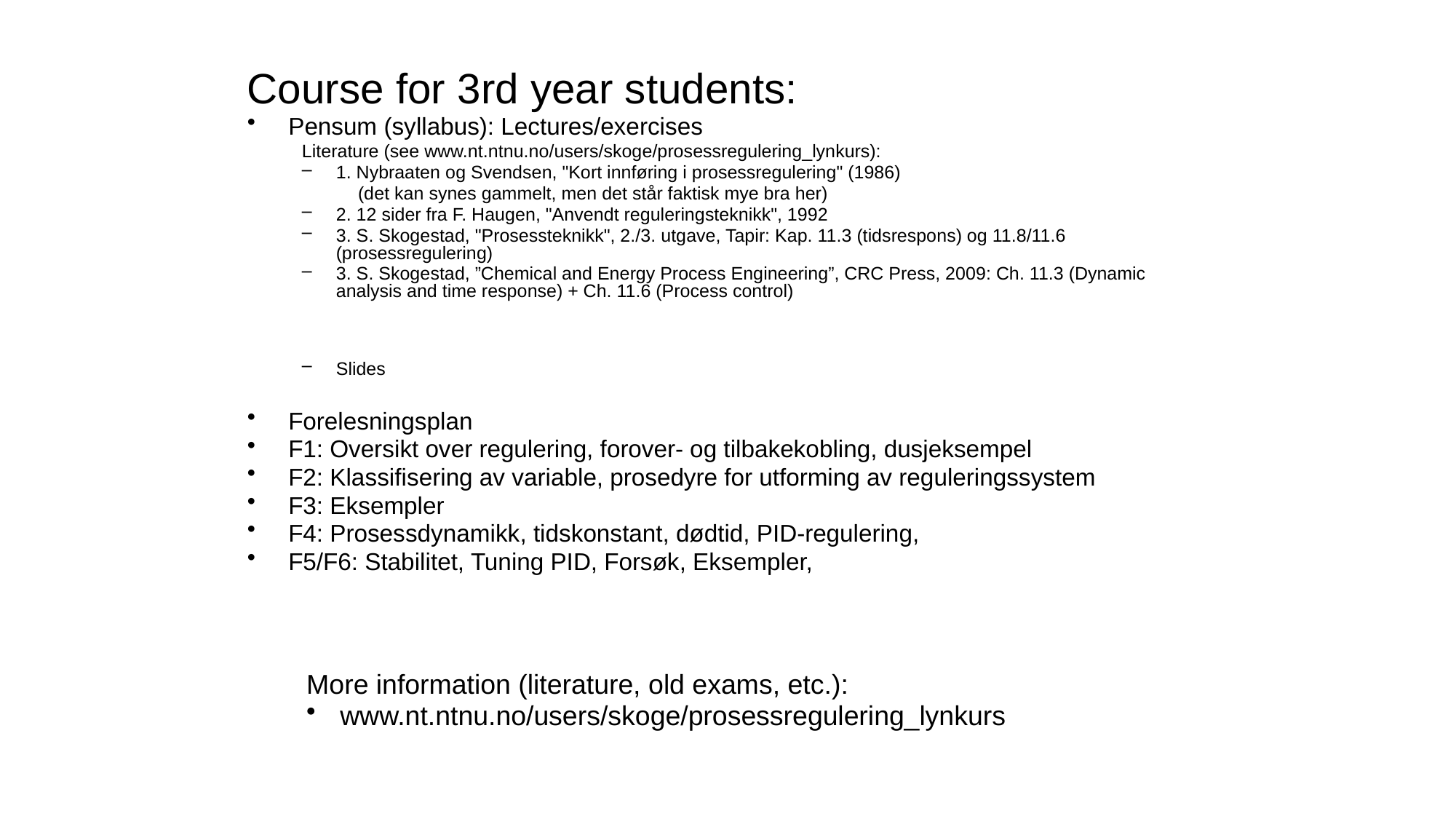

Course for 3rd year students:
Pensum (syllabus): Lectures/exercises
Literature (see www.nt.ntnu.no/users/skoge/prosessregulering_lynkurs):
1. Nybraaten og Svendsen, "Kort innføring i prosessregulering" (1986)
           (det kan synes gammelt, men det står faktisk mye bra her)
2. 12 sider fra F. Haugen, "Anvendt reguleringsteknikk", 1992
3. S. Skogestad, "Prosessteknikk", 2./3. utgave, Tapir: Kap. 11.3 (tidsrespons) og 11.8/11.6 (prosessregulering)
3. S. Skogestad, ”Chemical and Energy Process Engineering”, CRC Press, 2009: Ch. 11.3 (Dynamic analysis and time response) + Ch. 11.6 (Process control)

Slides

Forelesningsplan
F1: Oversikt over regulering, forover- og tilbakekobling, dusjeksempel
F2: Klassifisering av variable, prosedyre for utforming av reguleringssystem
F3: Eksempler
F4: Prosessdynamikk, tidskonstant, dødtid, PID-regulering,
F5/F6: Stabilitet, Tuning PID, Forsøk, Eksempler,

More information (literature, old exams, etc.):
 www.nt.ntnu.no/users/skoge/prosessregulering_lynkurs